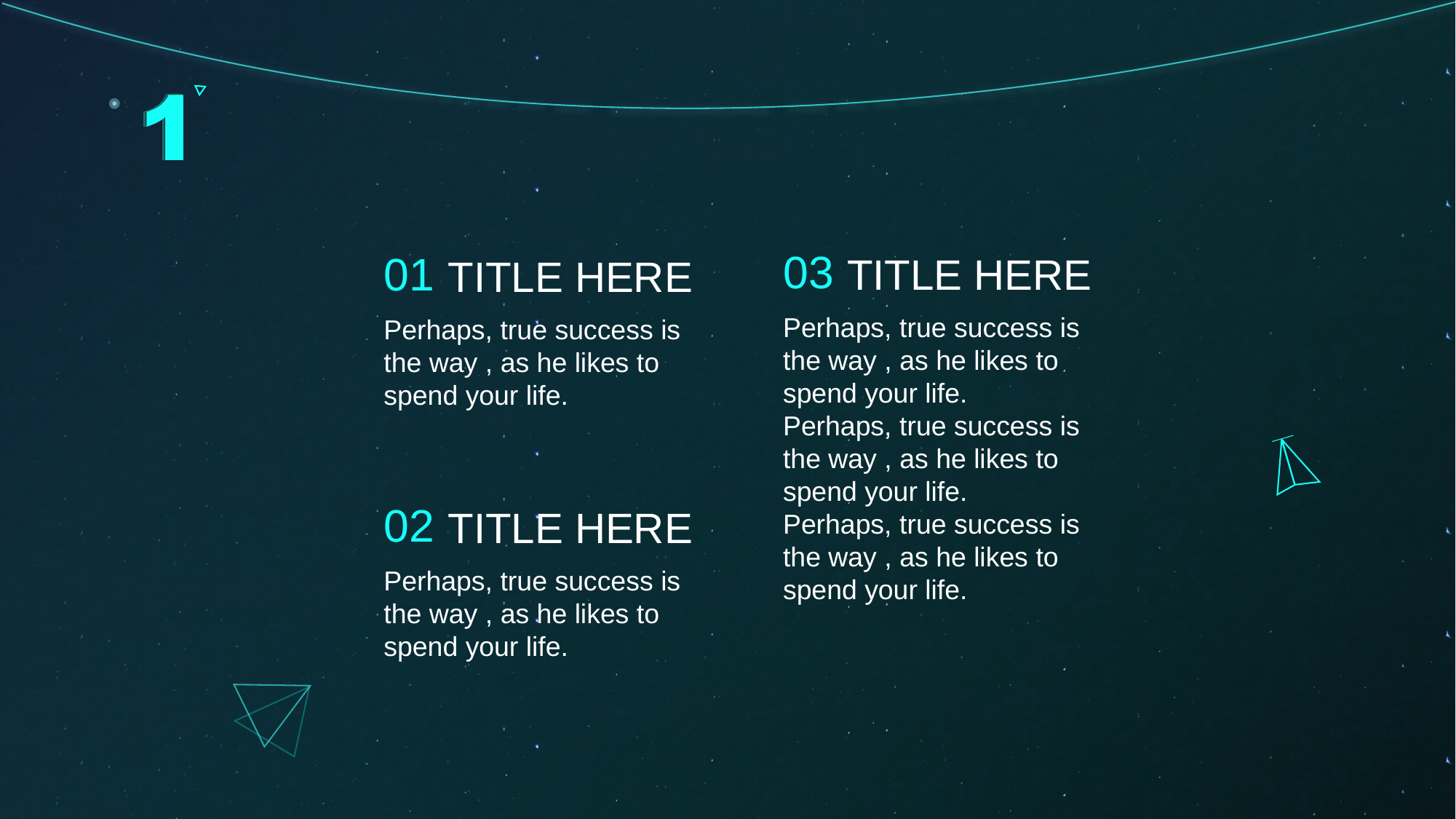

03
TITLE HERE
Perhaps, true success is the way , as he likes to spend your life.
Perhaps, true success is the way , as he likes to spend your life.
Perhaps, true success is the way , as he likes to spend your life.

01
TITLE HERE
Perhaps, true success is the way , as he likes to spend your life.
02
TITLE HERE
Perhaps, true success is the way , as he likes to spend your life.